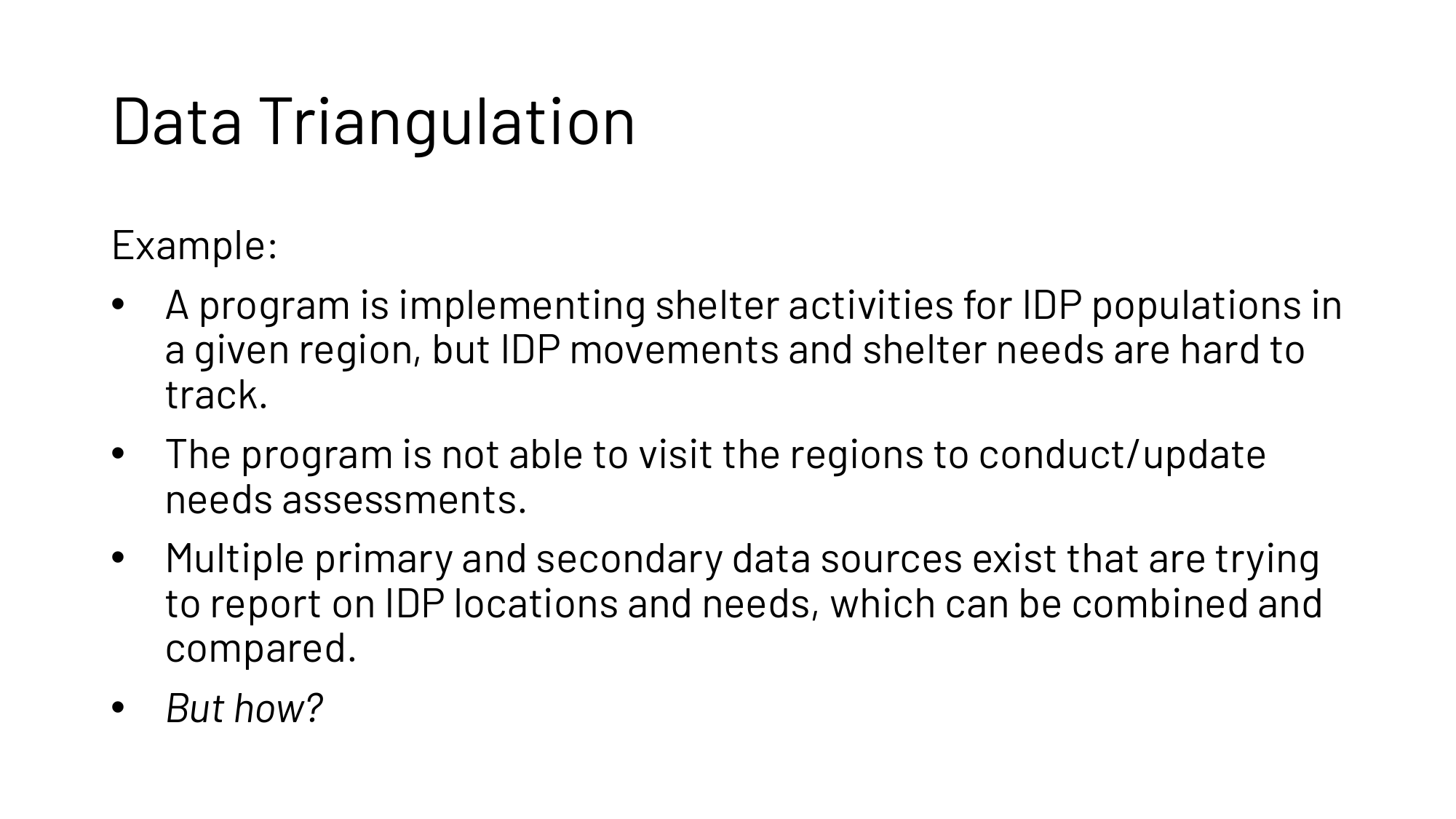

# Data Triangulation
Example:
A program is implementing shelter activities for IDP populations in a given region, but IDP movements and shelter needs are hard to track.
The program is not able to visit the regions to conduct/update needs assessments.
Multiple primary and secondary data sources exist that are trying to report on IDP locations and needs, which can be combined and compared.
But how?